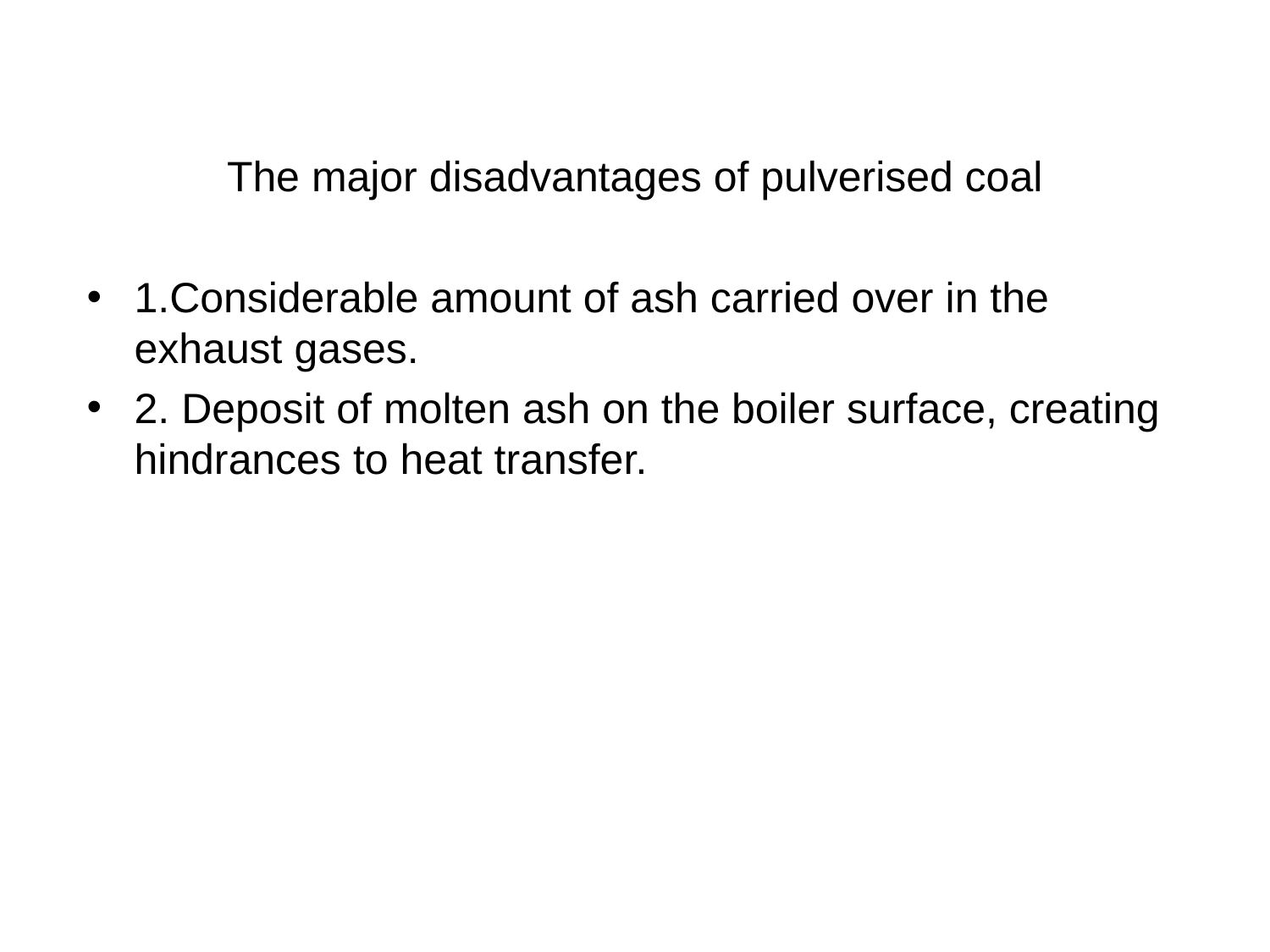

# The major disadvantages of pulverised coal
1.Considerable amount of ash carried over in the exhaust gases.
2. Deposit of molten ash on the boiler surface, creating hindrances to heat transfer.